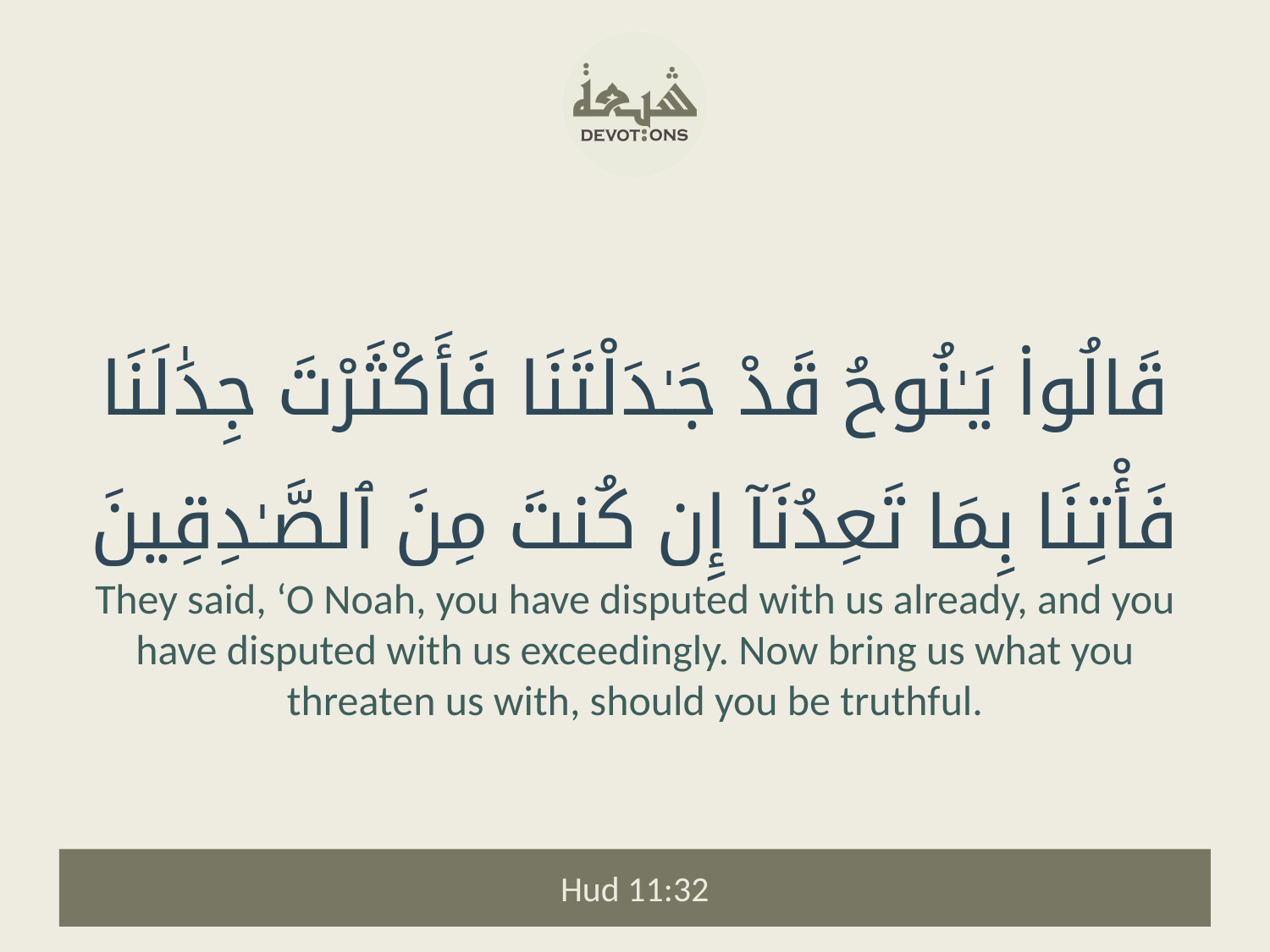

قَالُوا۟ يَـٰنُوحُ قَدْ جَـٰدَلْتَنَا فَأَكْثَرْتَ جِدَٰلَنَا فَأْتِنَا بِمَا تَعِدُنَآ إِن كُنتَ مِنَ ٱلصَّـٰدِقِينَ
They said, ‘O Noah, you have disputed with us already, and you have disputed with us exceedingly. Now bring us what you threaten us with, should you be truthful.
Hud 11:32